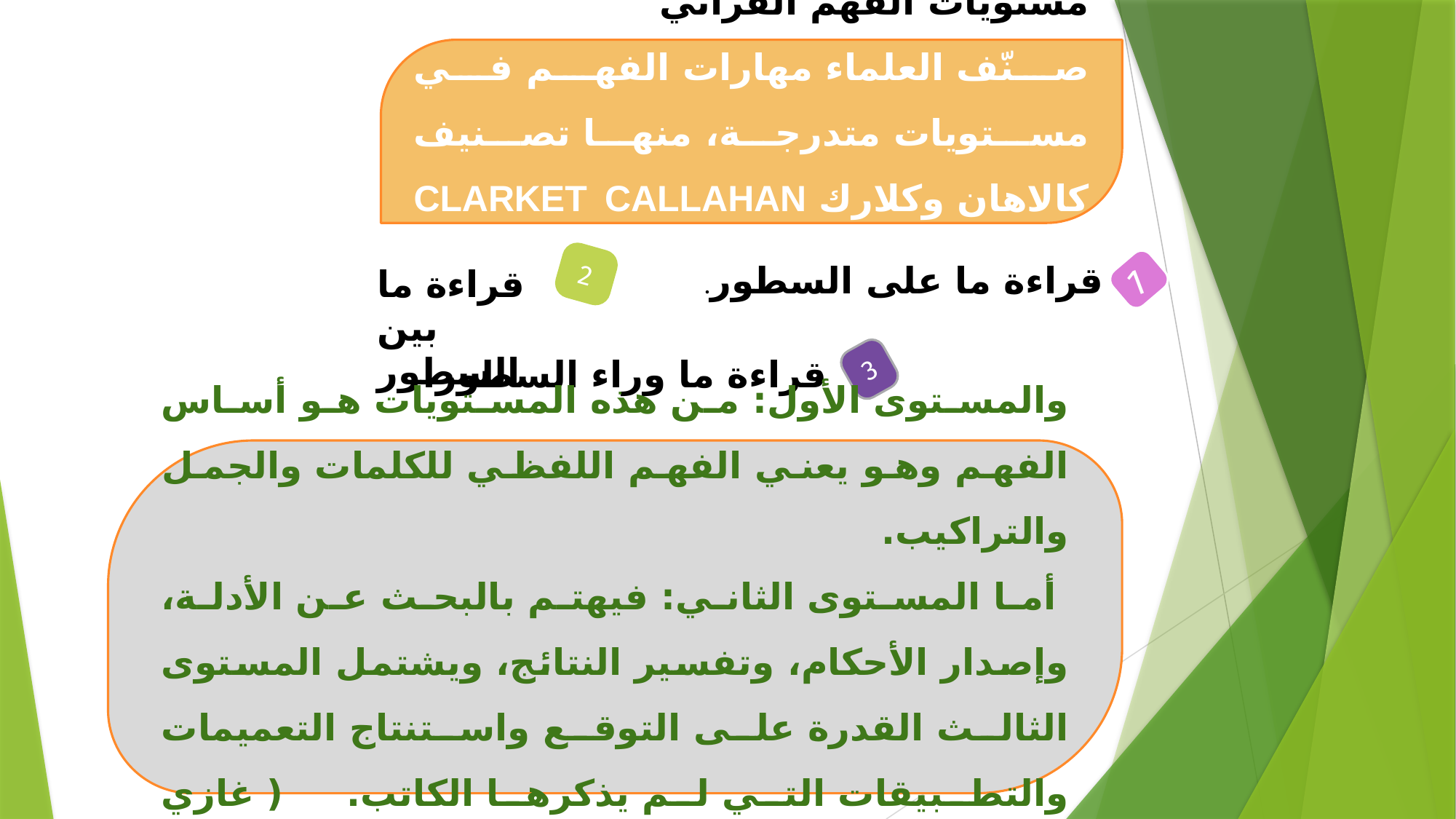

مستويات الفهم القرائي
صنّف العلماء مهارات الفهم في مستويات متدرجة، منها تصنيف كالاهان وكلارك CLARKET CALLAHAN وفيه صنفت إلى ثلاثة مستويات هي:
قراءة ما على السطور.
2

قراءة ما بين السطور
1
      قراءة ما وراء السطور.
3
2
2
3
والمستوى الأول: من هذه المستويات هو أساس الفهم وهو يعني الفهم اللفظي للكلمات والجمل والتراكيب.
 أما المستوى الثاني: فيهتم بالبحث عن الأدلة، وإصدار الأحكام، وتفسير النتائج، ويشتمل المستوى الثالث القدرة على التوقع واستنتاج التعميمات والتطبيقات التي لم يذكرها الكاتب.     ( غازي مفلح، 2005، ص 278).
4